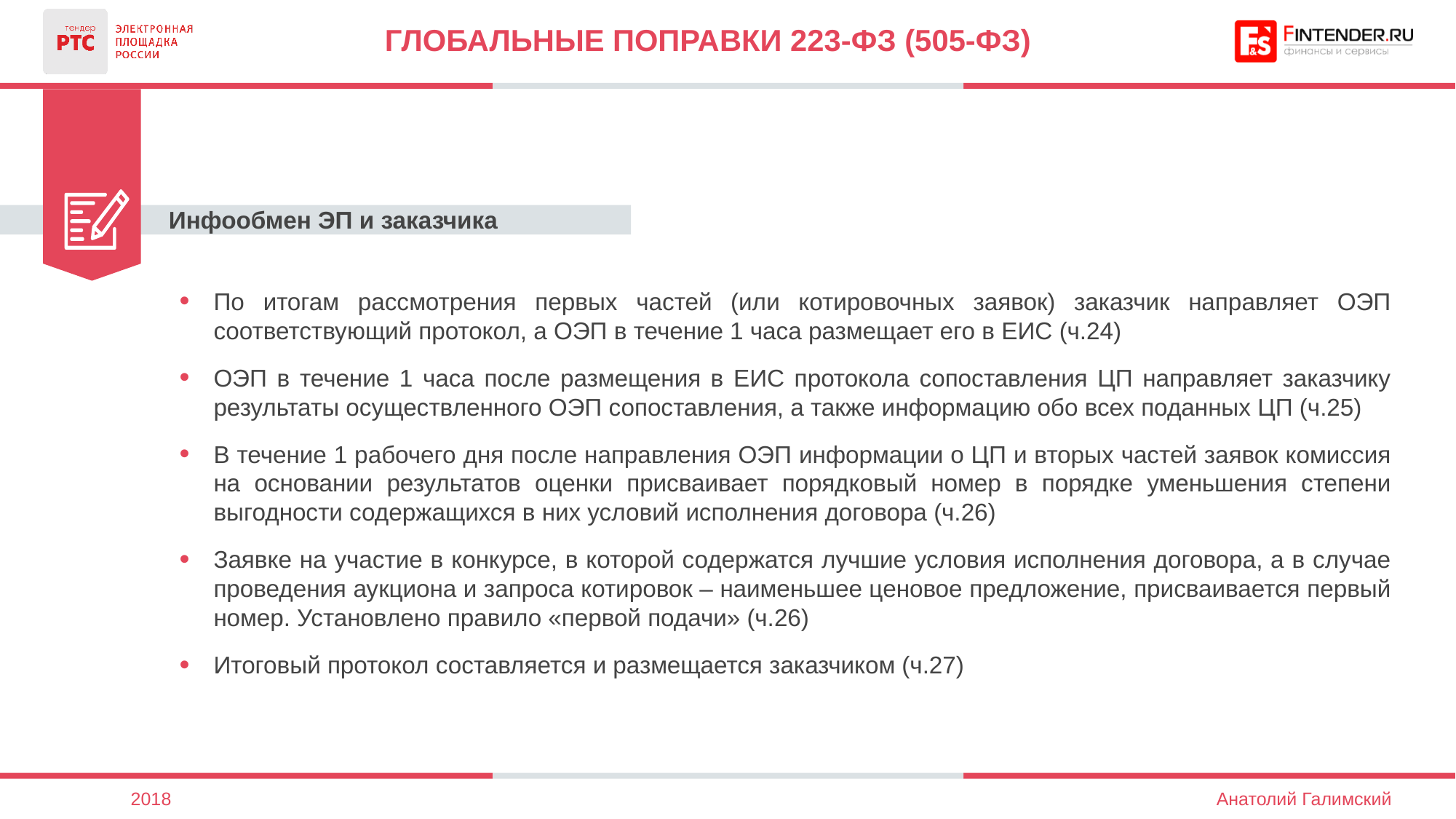

# ГЛОБАЛЬНЫЕ ПОПРАВКИ 223-фз (505-фз)

Инфообмен ЭП и заказчика
По итогам рассмотрения первых частей (или котировочных заявок) заказчик направляет ОЭП соответствующий протокол, а ОЭП в течение 1 часа размещает его в ЕИС (ч.24)
ОЭП в течение 1 часа после размещения в ЕИС протокола сопоставления ЦП направляет заказчику результаты осуществленного ОЭП сопоставления, а также информацию обо всех поданных ЦП (ч.25)
В течение 1 рабочего дня после направления ОЭП информации о ЦП и вторых частей заявок комиссия на основании результатов оценки присваивает порядковый номер в порядке уменьшения степени выгодности содержащихся в них условий исполнения договора (ч.26)
Заявке на участие в конкурсе, в которой содержатся лучшие условия исполнения договора, а в случае проведения аукциона и запроса котировок – наименьшее ценовое предложение, присваивается первый номер. Установлено правило «первой подачи» (ч.26)
Итоговый протокол составляется и размещается заказчиком (ч.27)
2018
Анатолий Галимский